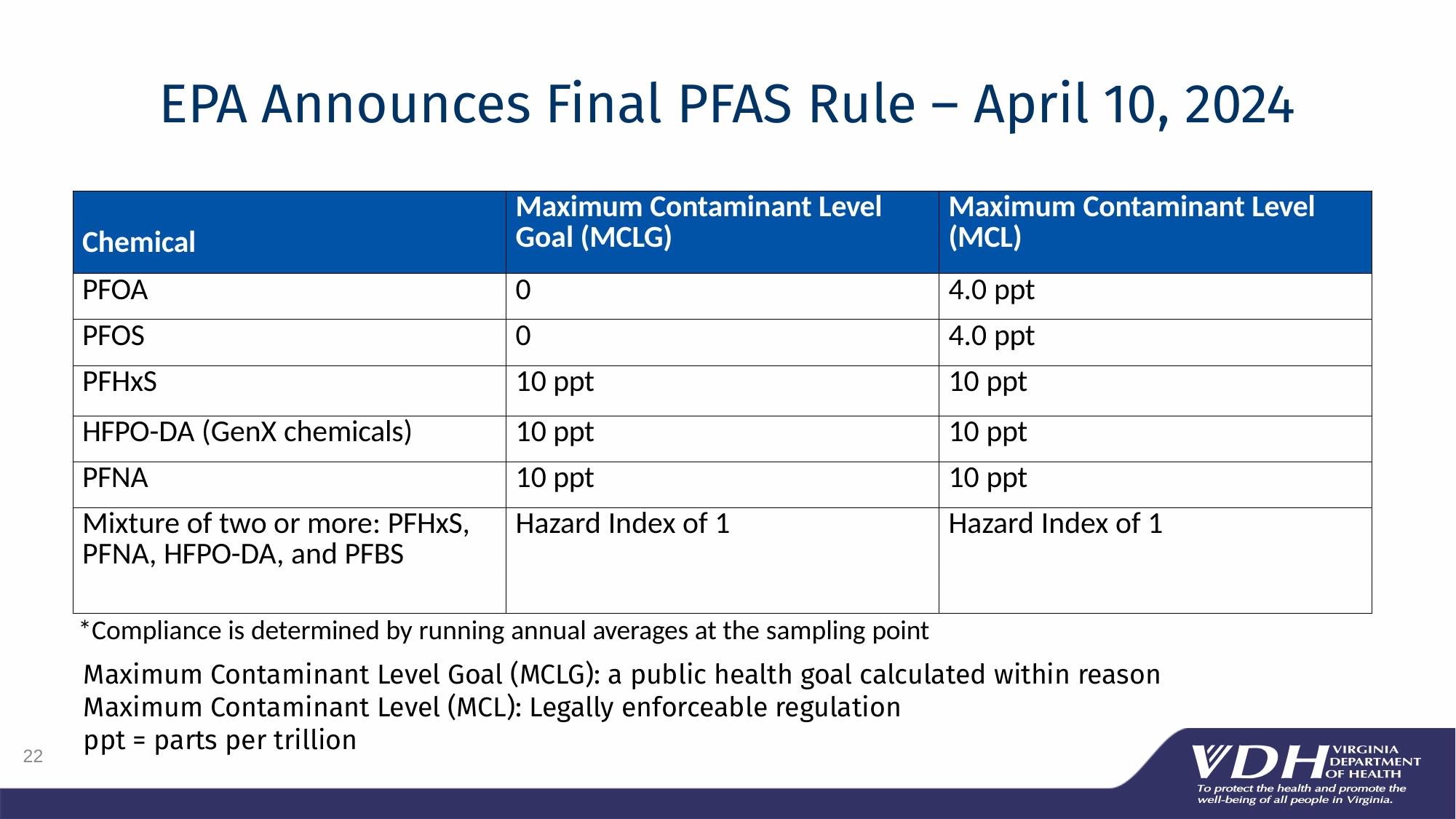

# EPA Announces Final PFAS Rule – April 10, 2024
| Chemical | Maximum Contaminant Level Goal (MCLG) | Maximum Contaminant Level (MCL) |
| --- | --- | --- |
| PFOA | 0 | 4.0 ppt |
| PFOS | 0 | 4.0 ppt |
| PFHxS | 10 ppt | 10 ppt |
| HFPO-DA (GenX chemicals) | 10 ppt | 10 ppt |
| PFNA | 10 ppt | 10 ppt |
| Mixture of two or more: PFHxS, PFNA, HFPO-DA, and PFBS | Hazard Index of 1 | Hazard Index of 1 |
*Compliance is determined by running annual averages at the sampling point
Maximum Contaminant Level Goal (MCLG): a public health goal calculated within reason
Maximum Contaminant Level (MCL): Legally enforceable regulation
ppt = parts per trillion
22